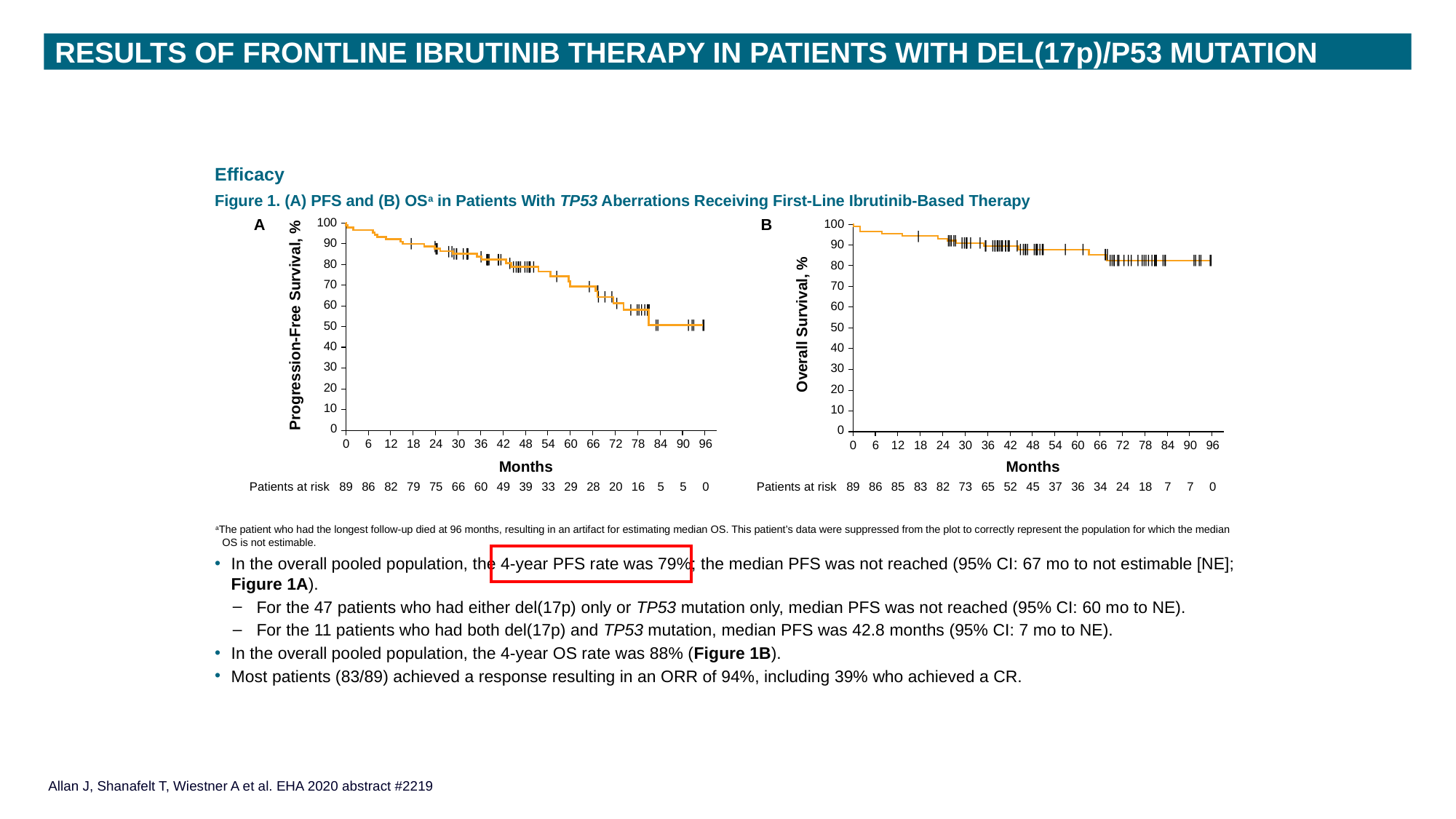

RESULTS OF FRONTLINE IBRUTINIB THERAPY IN PATIENTS WITH DEL(17p)/P53 MUTATION
Efficacy
Figure 1. (A) PFS and (B) OSa in Patients With TP53 Aberrations Receiving First-Line Ibrutinib-Based Therapy
A
B
100
90
80
70
60
50
40
30
20
10
0
100
90
80
70
60
50
40
30
20
10
0
|

|
|
|
|
|
|
|
|
|
|
|
|
|
|
|
|
|
|
|
|
|
|
|
|
|
|
|
|
|
|
|
|
|
|
|
|
|
|
|
|
|
|
|
|
|
|
|
|
|
|
|
|
|
|
|
|
|
|
|
|
|
|
|
|
|
|
|
|
|
|
|
|
|
|
|

|
|
|
|
|
|
|
|
|
|
|
|
|
|
|
|
|
|
|
|
|
|
|
|
|
|
|
|
|
|
|
|
|
|
|
|
|
|
|
|
|
|
|
|
|
|
|
|
|
|
|
|
|
|
|
|
|
|
|
|
|
|
|

Overall Survival, %
Progression-Free Survival, %

0
6
12
18
24
30
36
42
48
54
60
66
72
78
84
90
96

0
6
12
18
24
30
36
42
48
54
60
66
72
78
84
90
96
Months
Months
89
86
82
79
75
66
60
49
39
33
29
28
20
16
5
5
0
Patients at risk
Patients at risk
89
86
85
83
82
73
65
52
45
37
36
34
24
18
7
7
0
aThe patient who had the longest follow-up died at 96 months, resulting in an artifact for estimating median OS. This patient’s data were suppressed from the plot to correctly represent the population for which the median OS is not estimable.

In the overall pooled population, the 4-year PFS rate was 79%; the median PFS was not reached (95% CI: 67 mo to not estimable [NE]; Figure 1A).
For the 47 patients who had either del(17p) only or TP53 mutation only, median PFS was not reached (95% CI: 60 mo to NE).
For the 11 patients who had both del(17p) and TP53 mutation, median PFS was 42.8 months (95% CI: 7 mo to NE).
In the overall pooled population, the 4-year OS rate was 88% (Figure 1B).
Most patients (83/89) achieved a response resulting in an ORR of 94%, including 39% who achieved a CR.
Allan J, Shanafelt T, Wiestner A et al. EHA 2020 abstract #2219